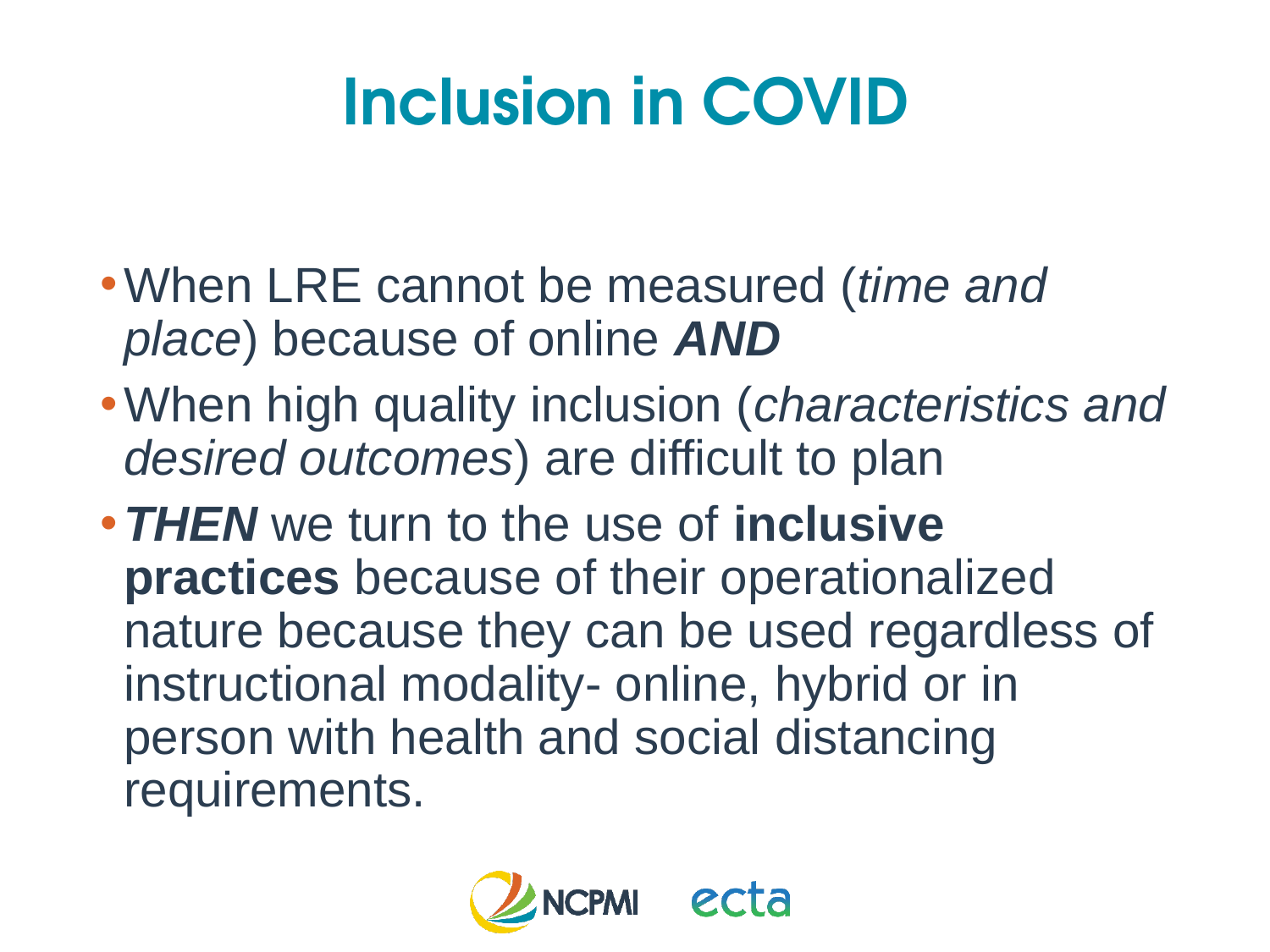

# Inclusion in COVID
When LRE cannot be measured (time and place) because of online AND
When high quality inclusion (characteristics and desired outcomes) are difficult to plan
THEN we turn to the use of inclusive practices because of their operationalized nature because they can be used regardless of instructional modality- online, hybrid or in person with health and social distancing requirements.